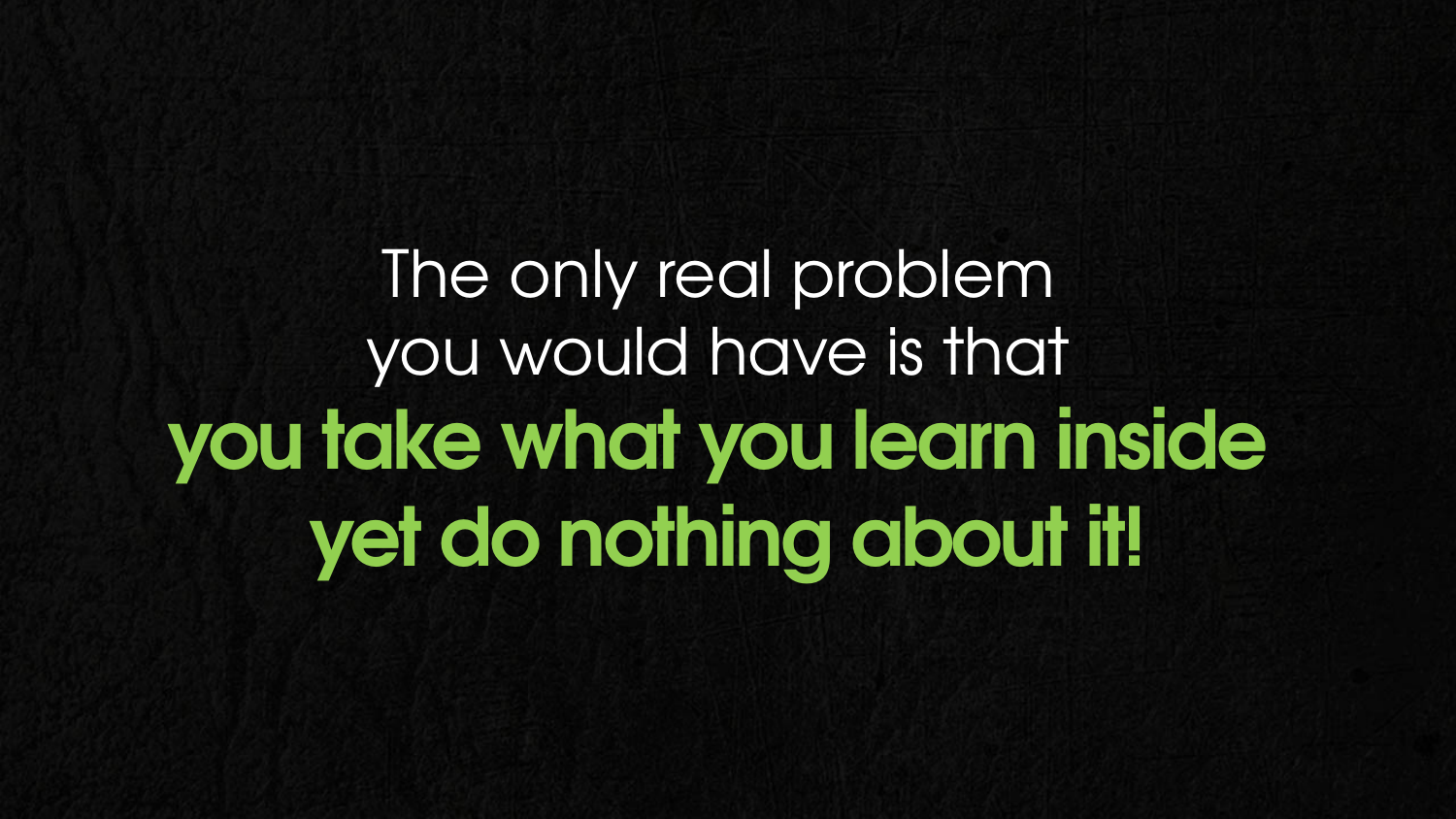

The only real problem
you would have is that
you take what you learn inside
yet do nothing about it!